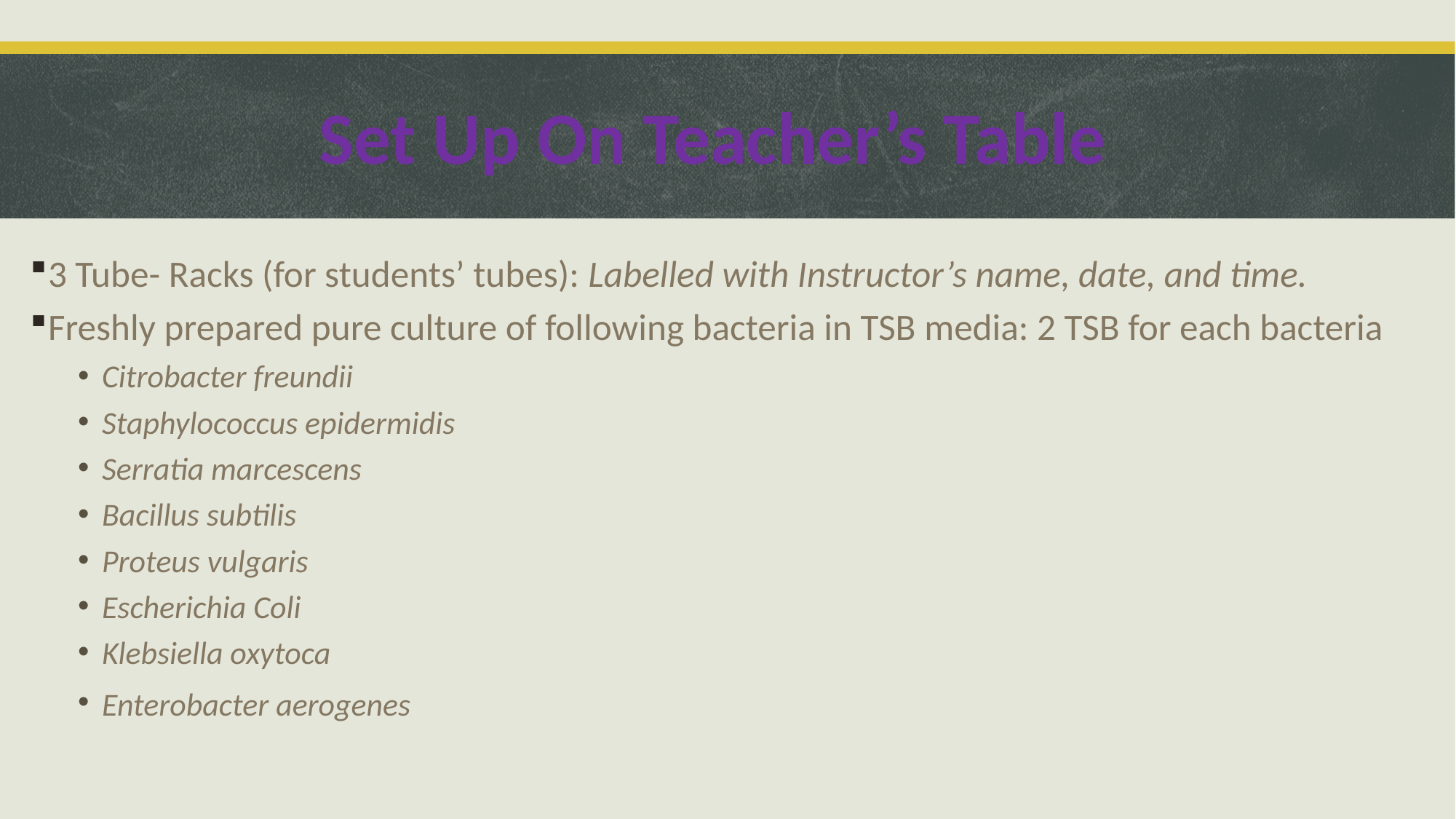

# Set Up On Teacher’s Table
3 Tube- Racks (for students’ tubes): Labelled with Instructor’s name, date, and time.
Freshly prepared pure culture of following bacteria in TSB media: 2 TSB for each bacteria
Citrobacter freundii ​
Staphylococcus epidermidis​
Serratia marcescens​
Bacillus subtilis​
Proteus vulgaris​
Escherichia Coli​
Klebsiella oxytoca
Enterobacter aerogenes ​